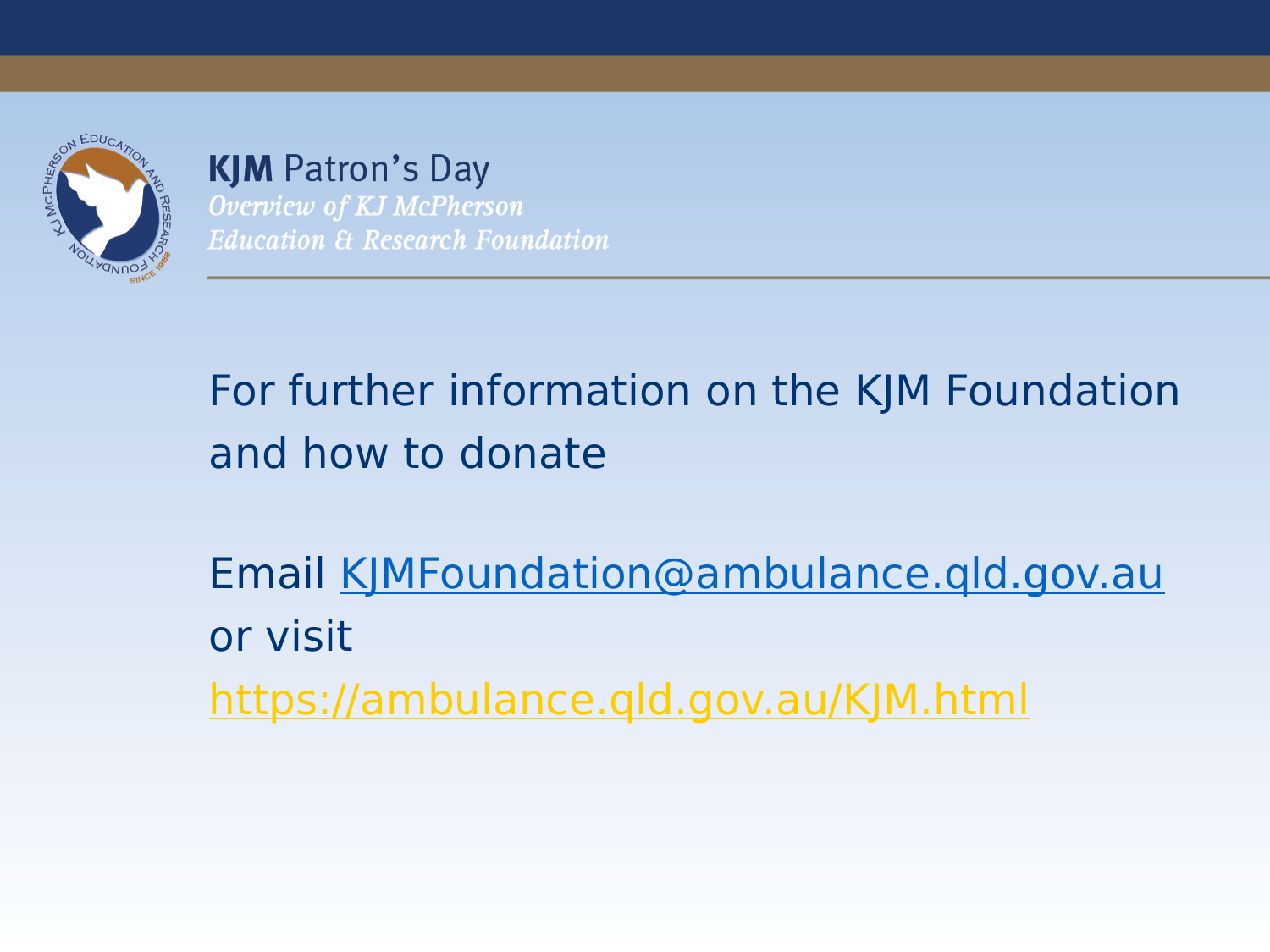

For further information on the KJM Foundation
and how to donate
Email KJMFoundation@ambulance.qld.gov.au
or visit
https://ambulance.qld.gov.au/KJM.html